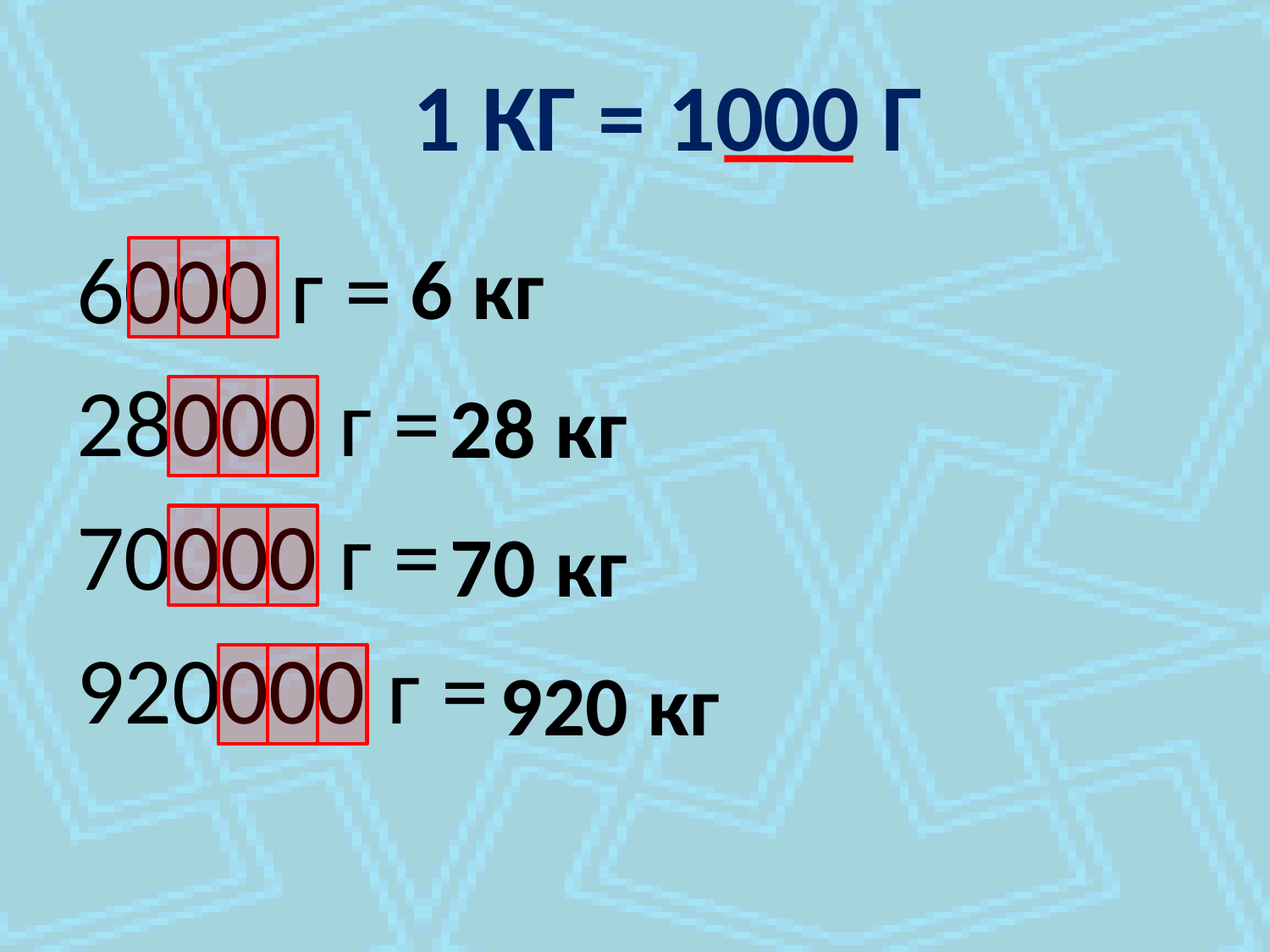

1 кг = 1000 г
6000 г =
28000 г =
70000 г =
920000 г =
6 кг

28 кг

70 кг

920 кг